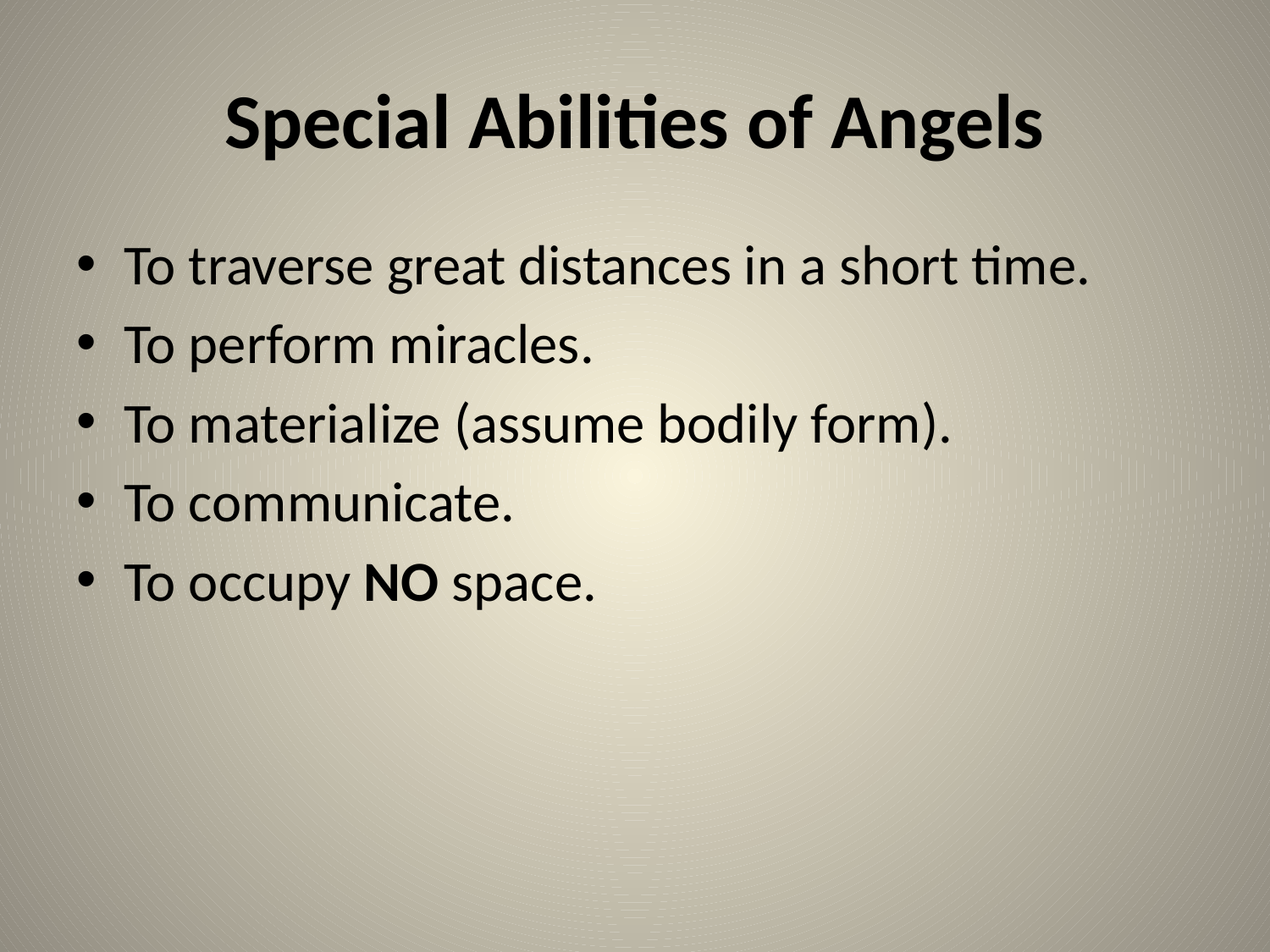

# Special Abilities of Angels
To traverse great distances in a short time.
To perform miracles.
To materialize (assume bodily form).
To communicate.
To occupy NO space.